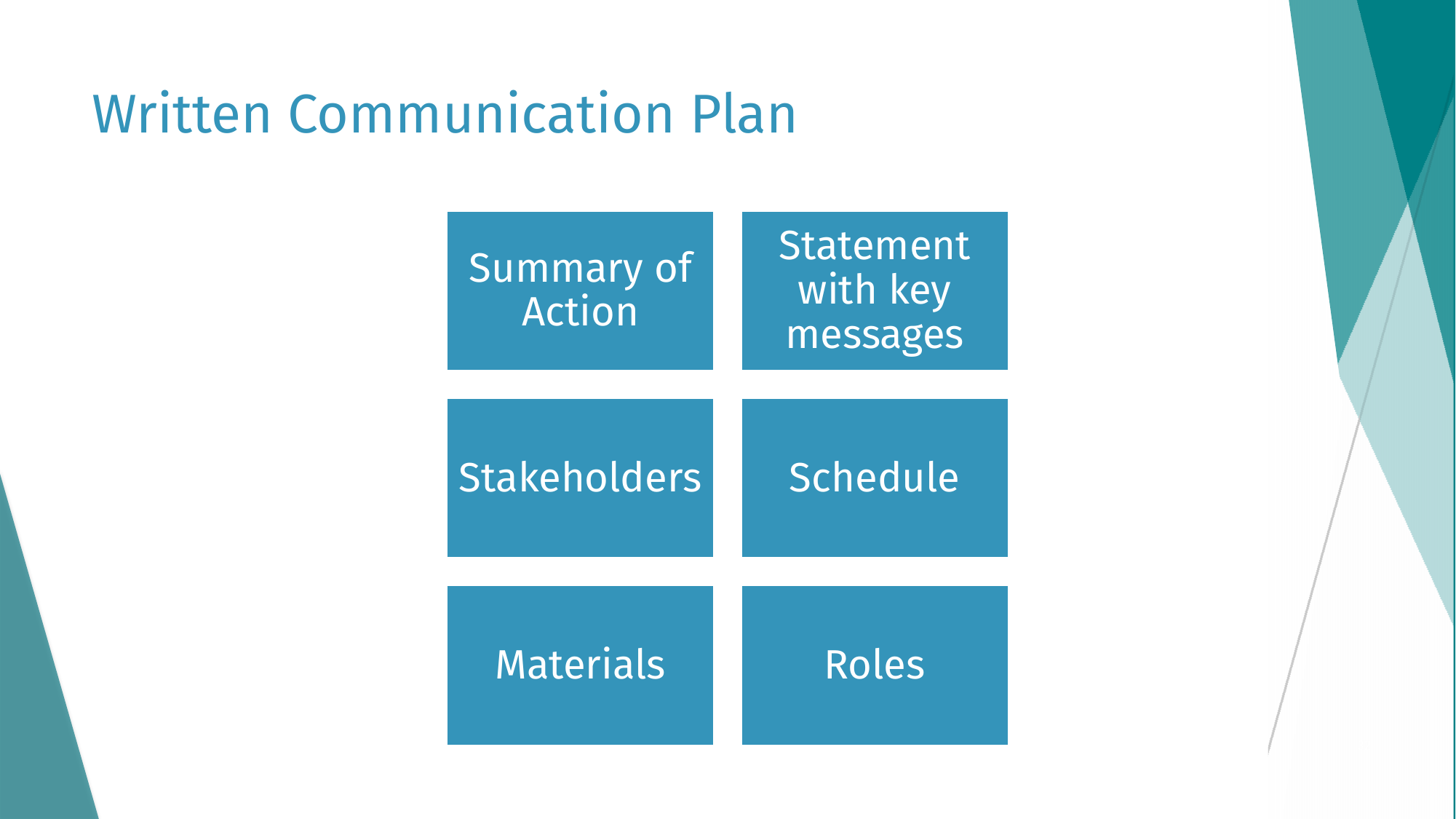

# Written Communication Plan
Summary of Action
Statement with key messages
Stakeholders
Schedule
Materials
Roles
32